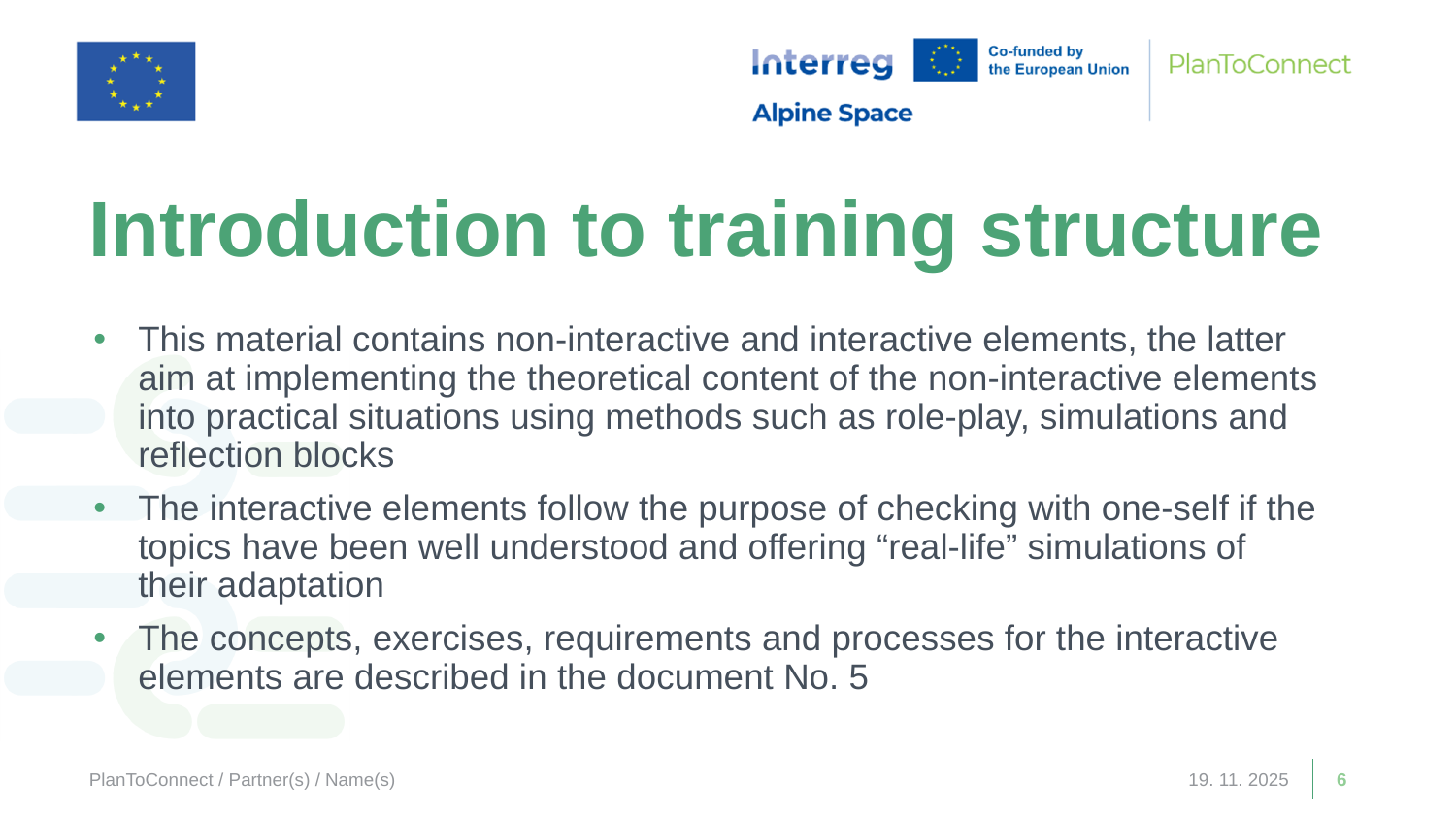

Introduction to training structure
This material contains non-interactive and interactive elements, the latter aim at implementing the theoretical content of the non-interactive elements into practical situations using methods such as role-play, simulations and reflection blocks
The interactive elements follow the purpose of checking with one-self if the topics have been well understood and offering “real-life” simulations of their adaptation
The concepts, exercises, requirements and processes for the interactive elements are described in the document No. 5

PlanToConnect / Partner(s) / Name(s)
19. 11. 2025
6